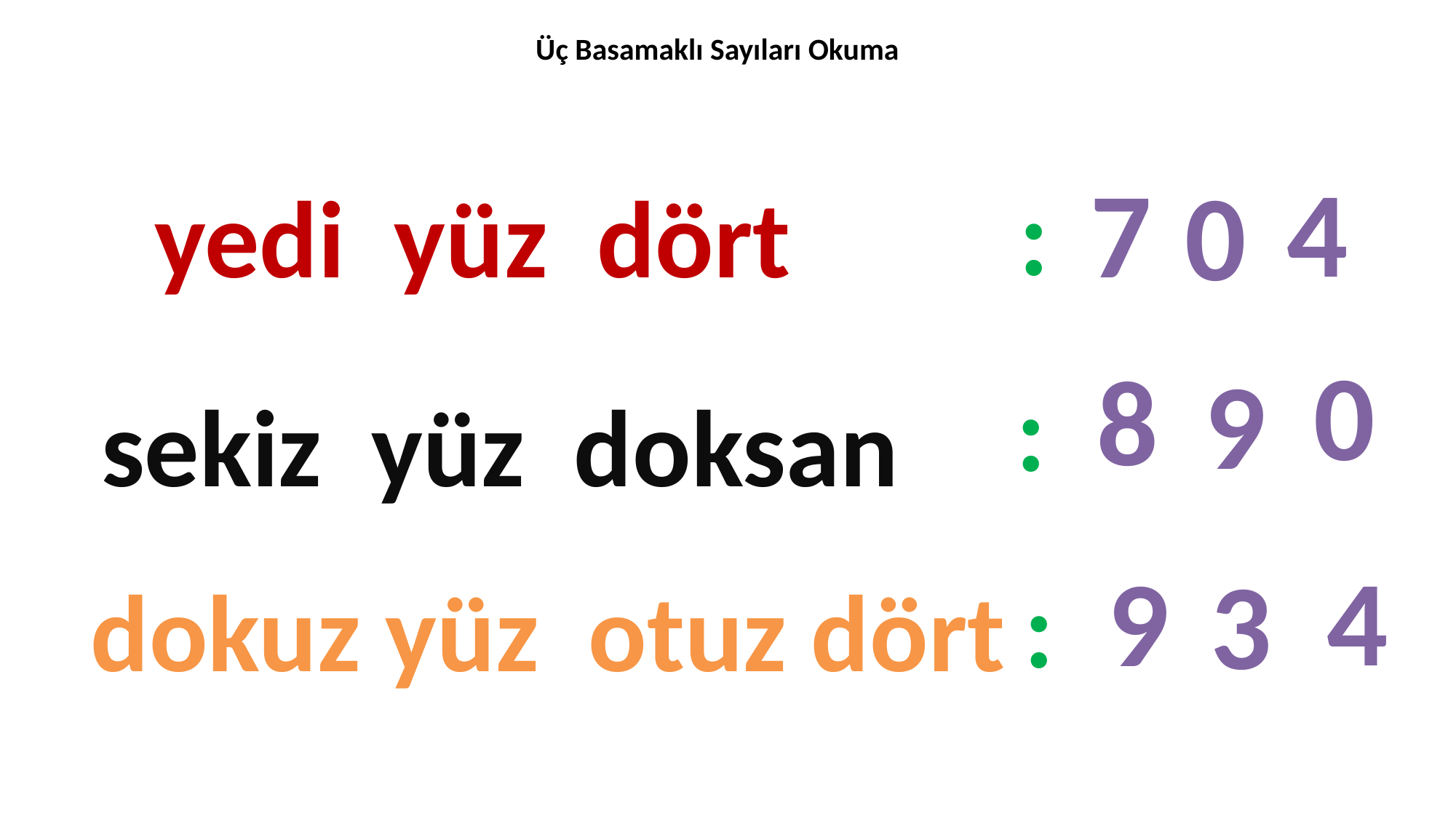

Üç Basamaklı Sayıları Okuma
 4
 7
 0
 :
  yedi  yüz  dört
 0
 8
 9
 :
 sekiz  yüz  doksan
 4
 9
 3
 :
dokuz yüz  otuz dört